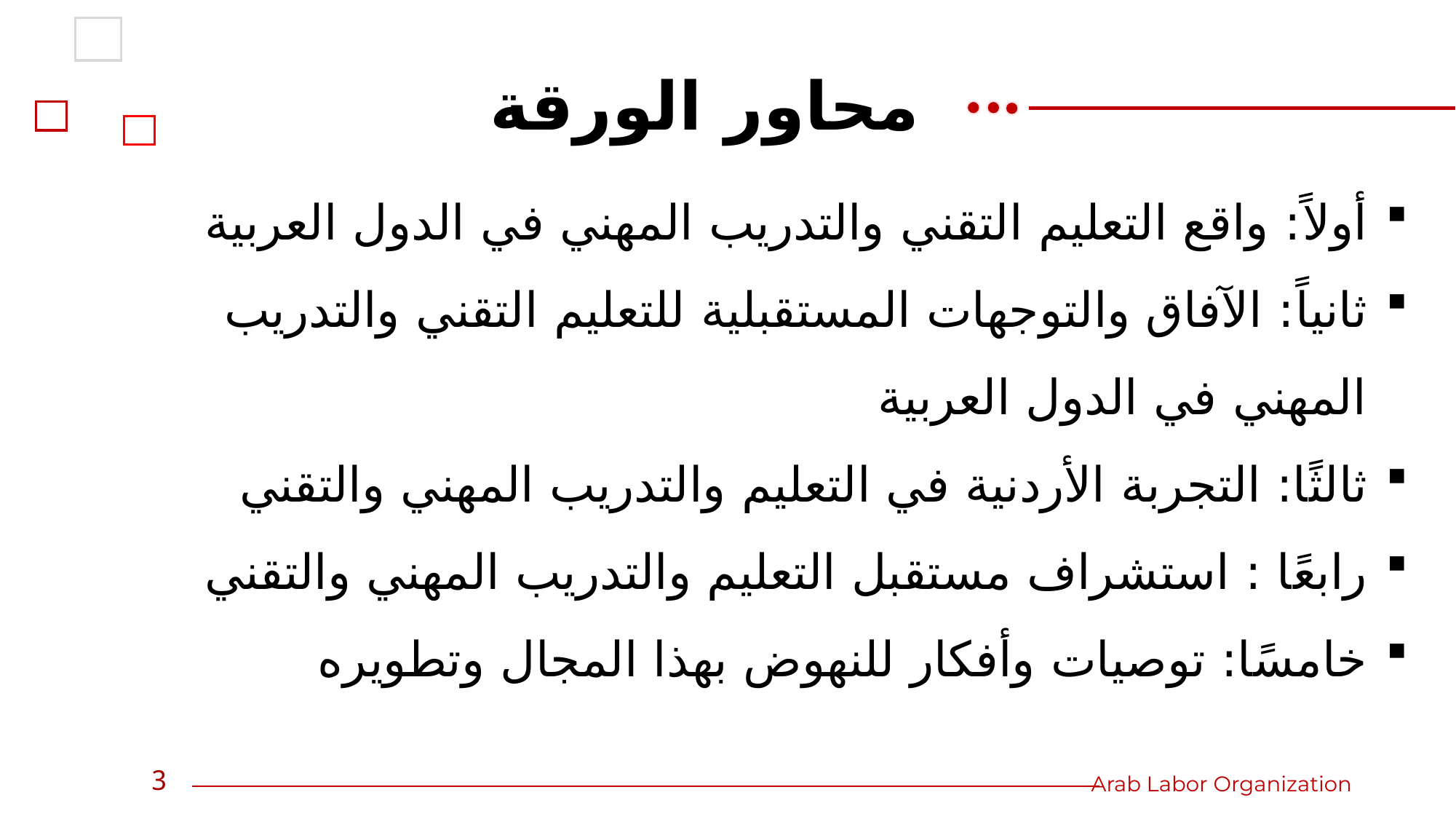

محاور الورقة

أولاً: واقع التعليم التقني والتدريب المهني في الدول العربية
ثانياً: الآفاق والتوجهات المستقبلية للتعليم التقني والتدريب المهني في الدول العربية
ثالثًا: التجربة الأردنية في التعليم والتدريب المهني والتقني
رابعًا : استشراف مستقبل التعليم والتدريب المهني والتقني
خامسًا: توصيات وأفكار للنهوض بهذا المجال وتطويره

3
Arab Labor Organization